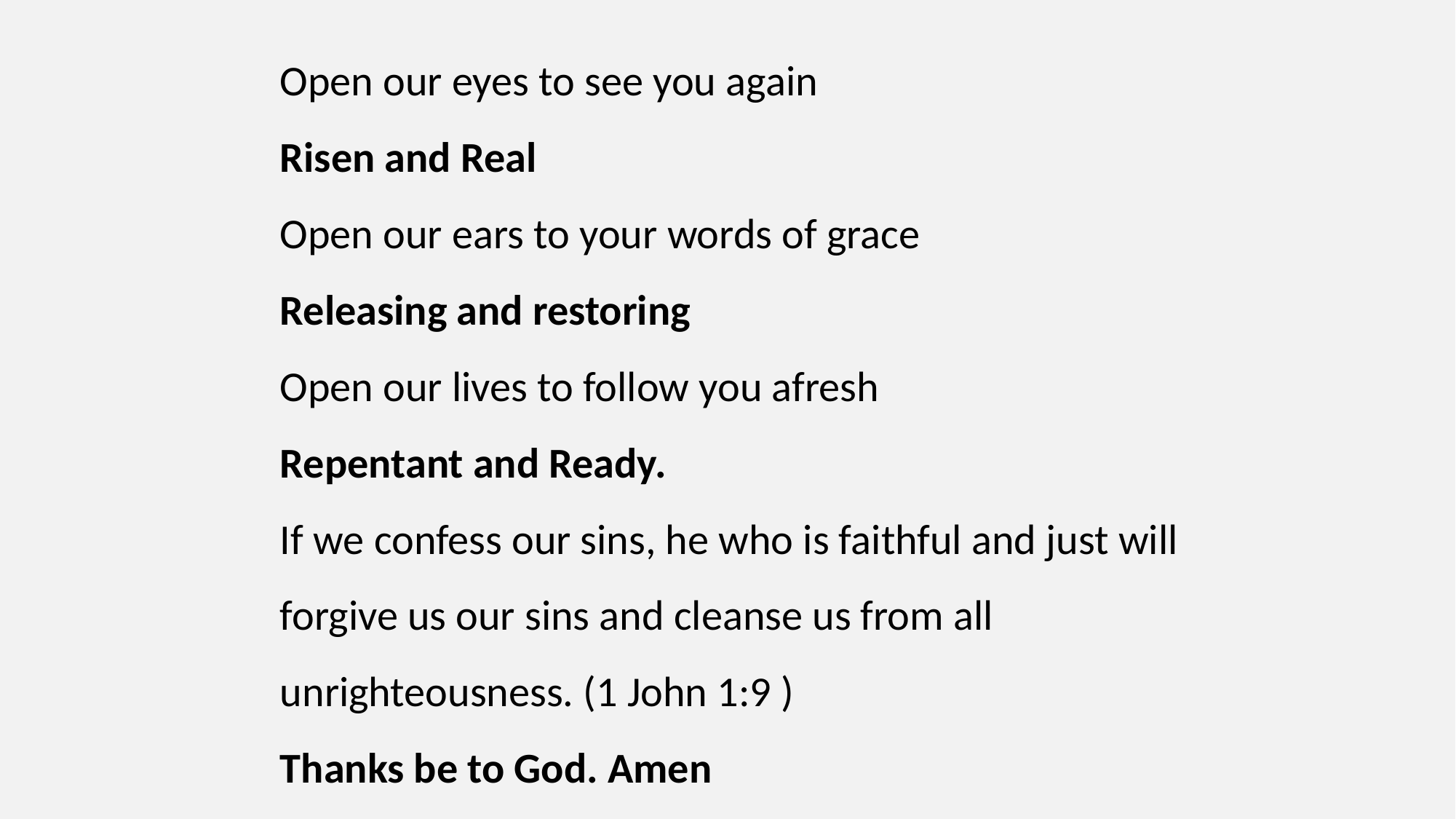

Open our eyes to see you again
Risen and Real
Open our ears to your words of grace
Releasing and restoring
Open our lives to follow you afresh
Repentant and Ready.
If we confess our sins, he who is faithful and just will forgive us our sins and cleanse us from all unrighteousness. (1 John 1:9 )
Thanks be to God. Amen